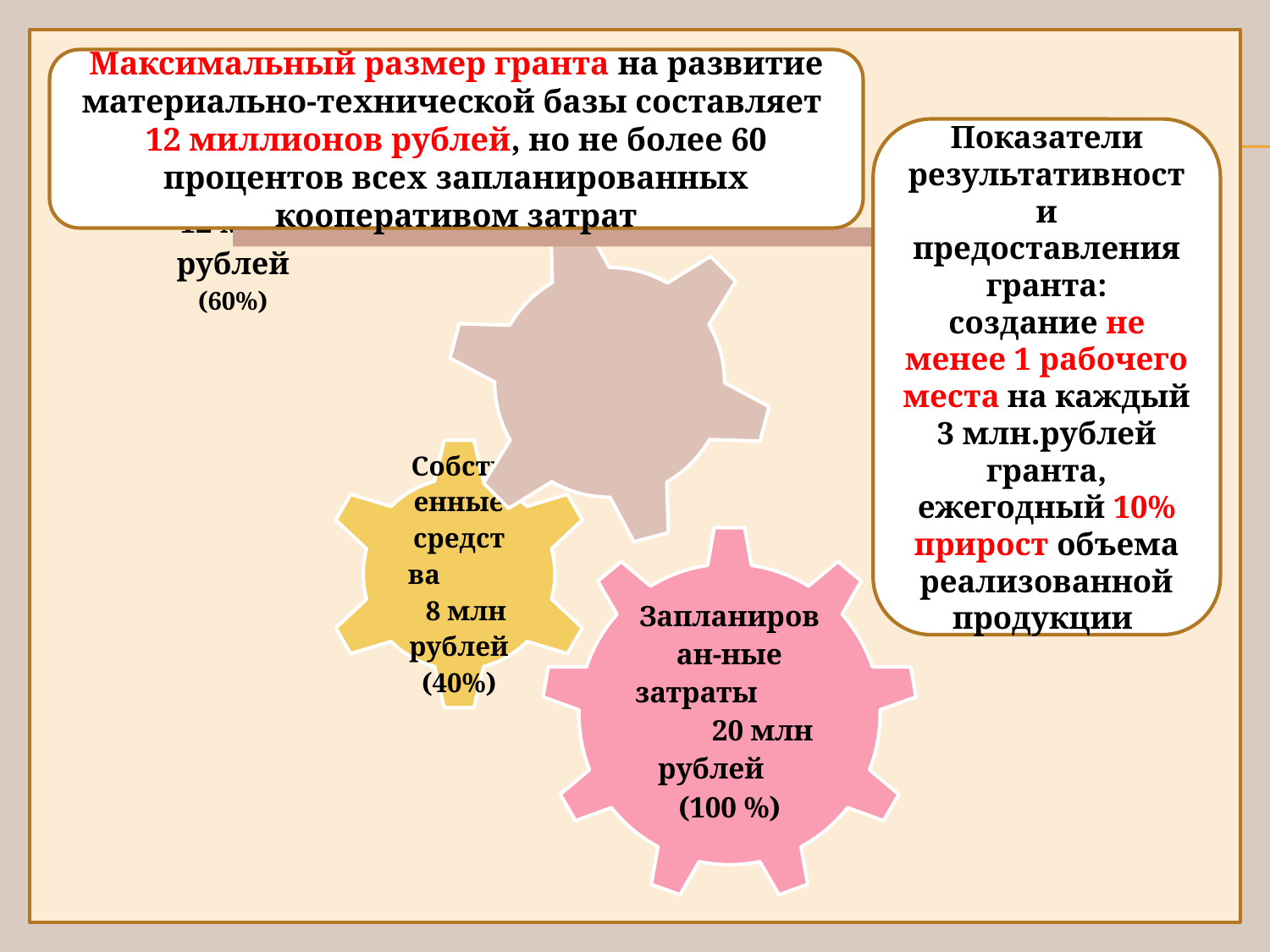

Максимальный размер гранта на развитие материально-технической базы составляет
12 миллионов рублей, но не более 60 процентов всех запланированных кооперативом затрат
Показатели результативности предоставления гранта:
создание не менее 1 рабочего места на каждый 3 млн.рублей гранта,
ежегодный 10% прирост объема реализованной продукции
Запланирован-ные затраты                   20 млн рублей      (100 %)
Собственные средства             8 млн рублей (40%)
(60%)